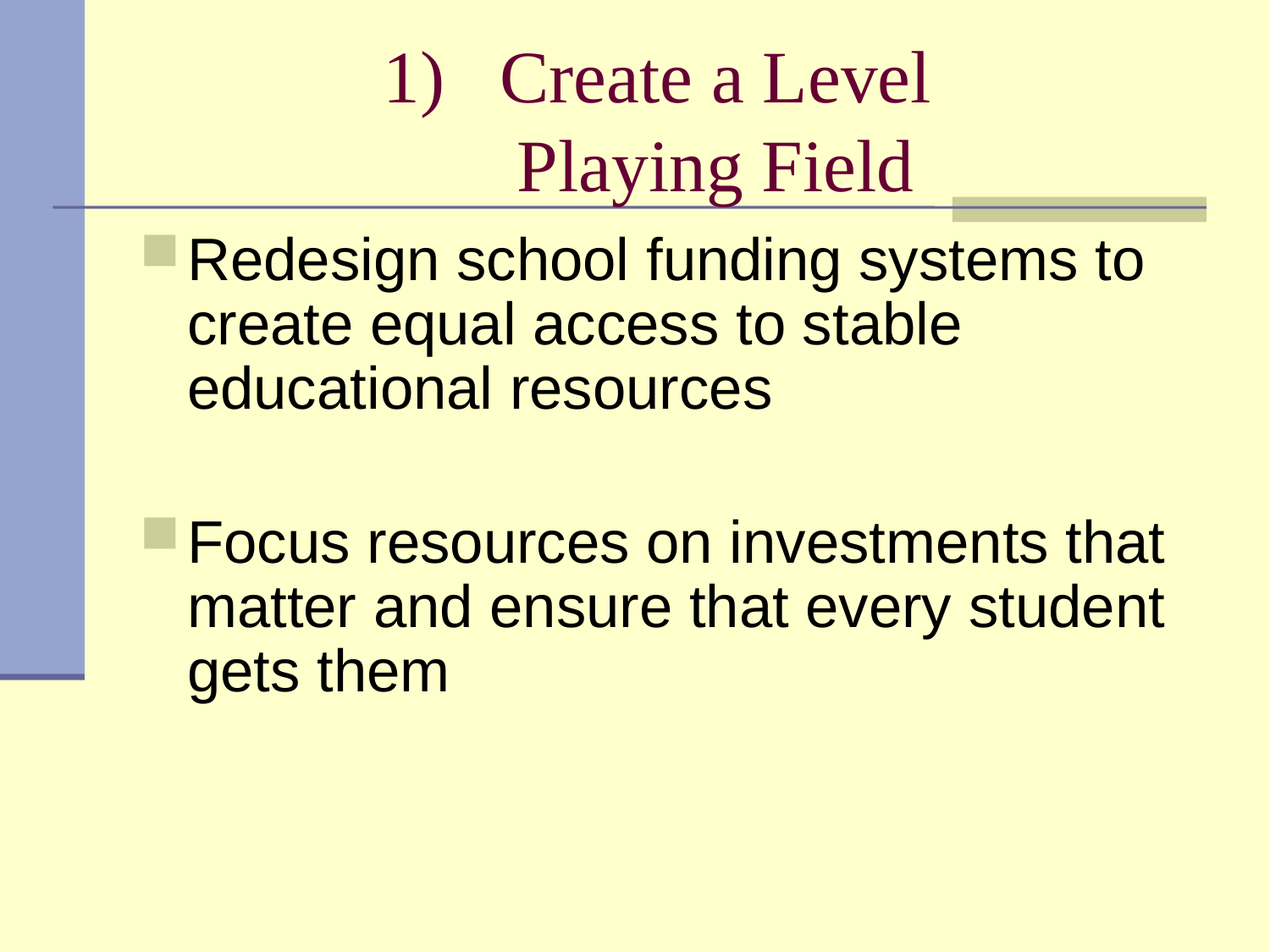

# Create a Level Playing Field
Redesign school funding systems to create equal access to stable educational resources

Focus resources on investments that matter and ensure that every student gets them